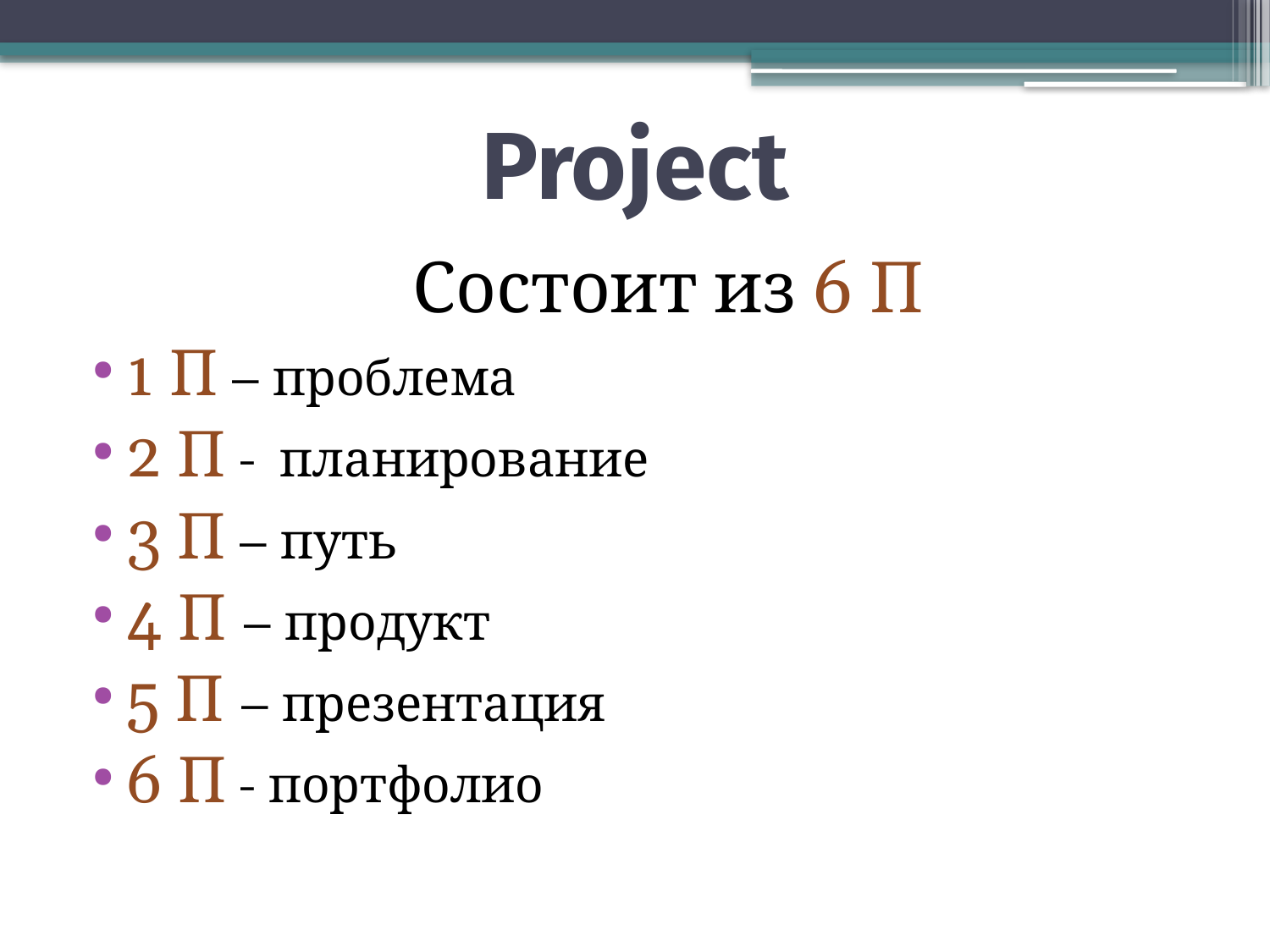

# Project
                   Состоит из 6 П
1 П – проблема
2 П -  планирование
3 П – путь
4 П – продукт
5 П – презентация
6 П - портфолио